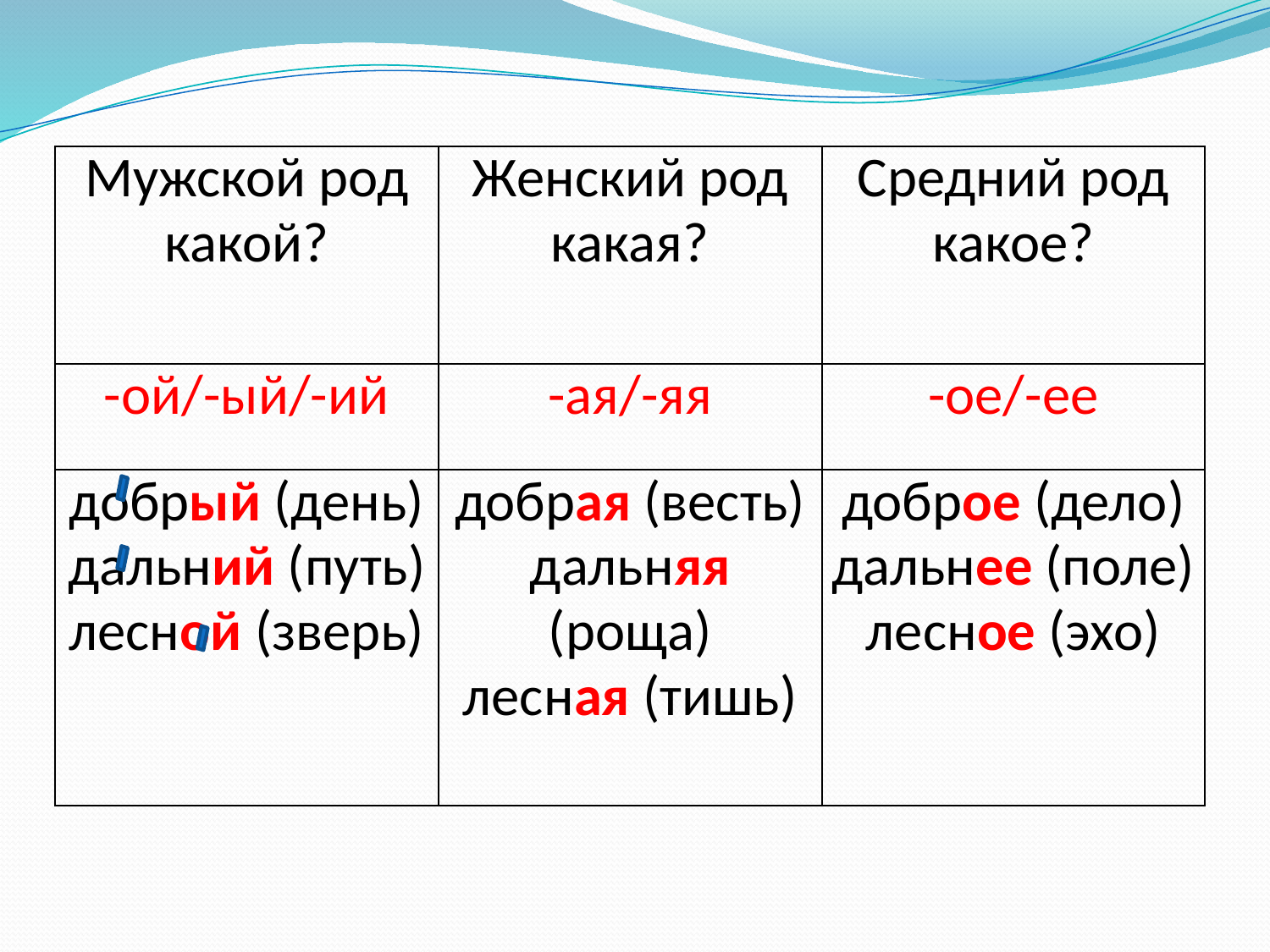

| Мужской род какой? | Женский род какая? | Средний род какое? |
| --- | --- | --- |
| -ой/-ый/-ий | -ая/-яя | -ое/-ее |
| добрый (день) дальний (путь) лесной (зверь) | добрая (весть) дальняя (роща) лесная (тишь) | доброе (дело) дальнее (поле) лесное (эхо) |